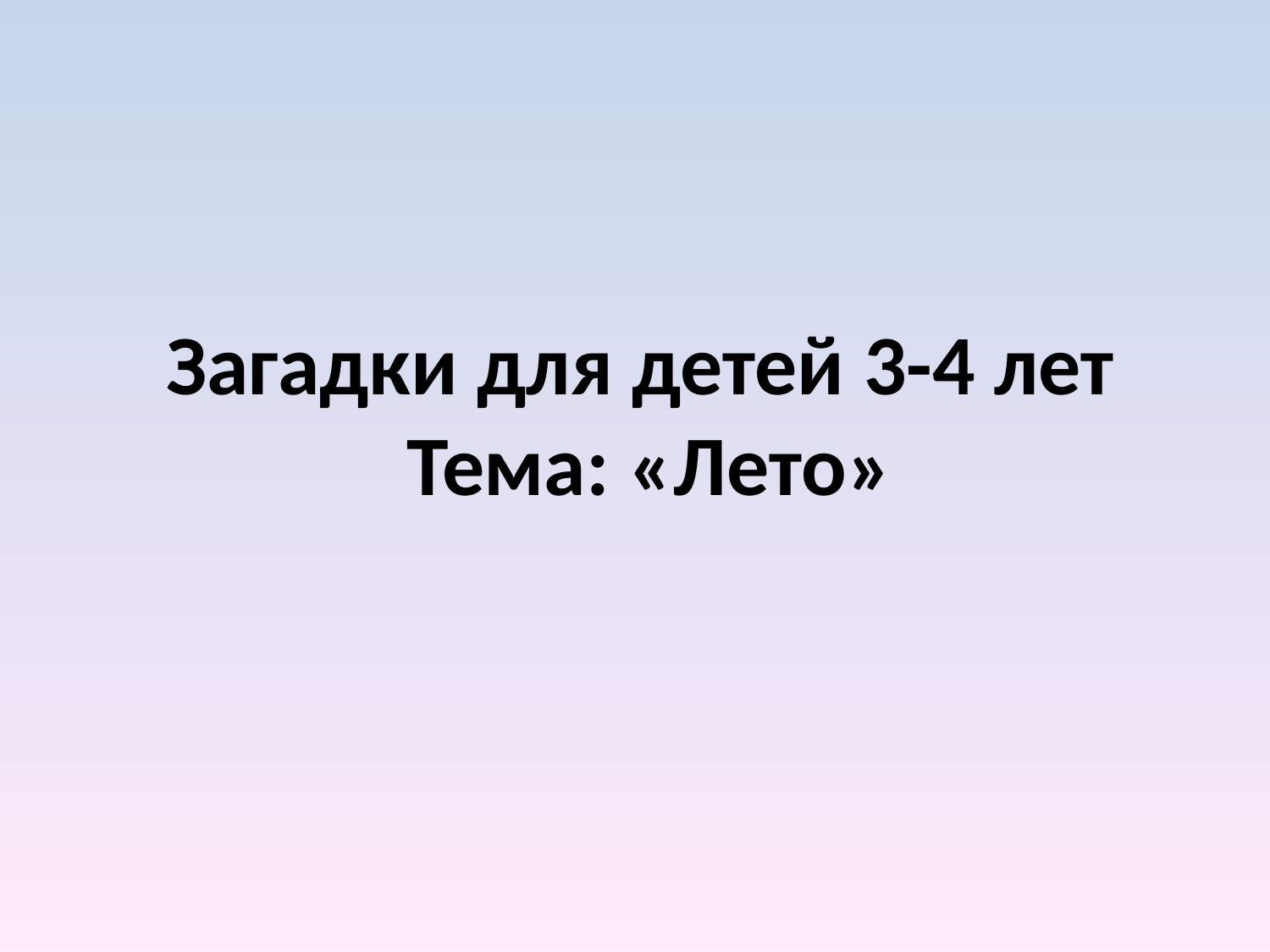

# Загадки для детей 3-4 лет Тема: «Лето»